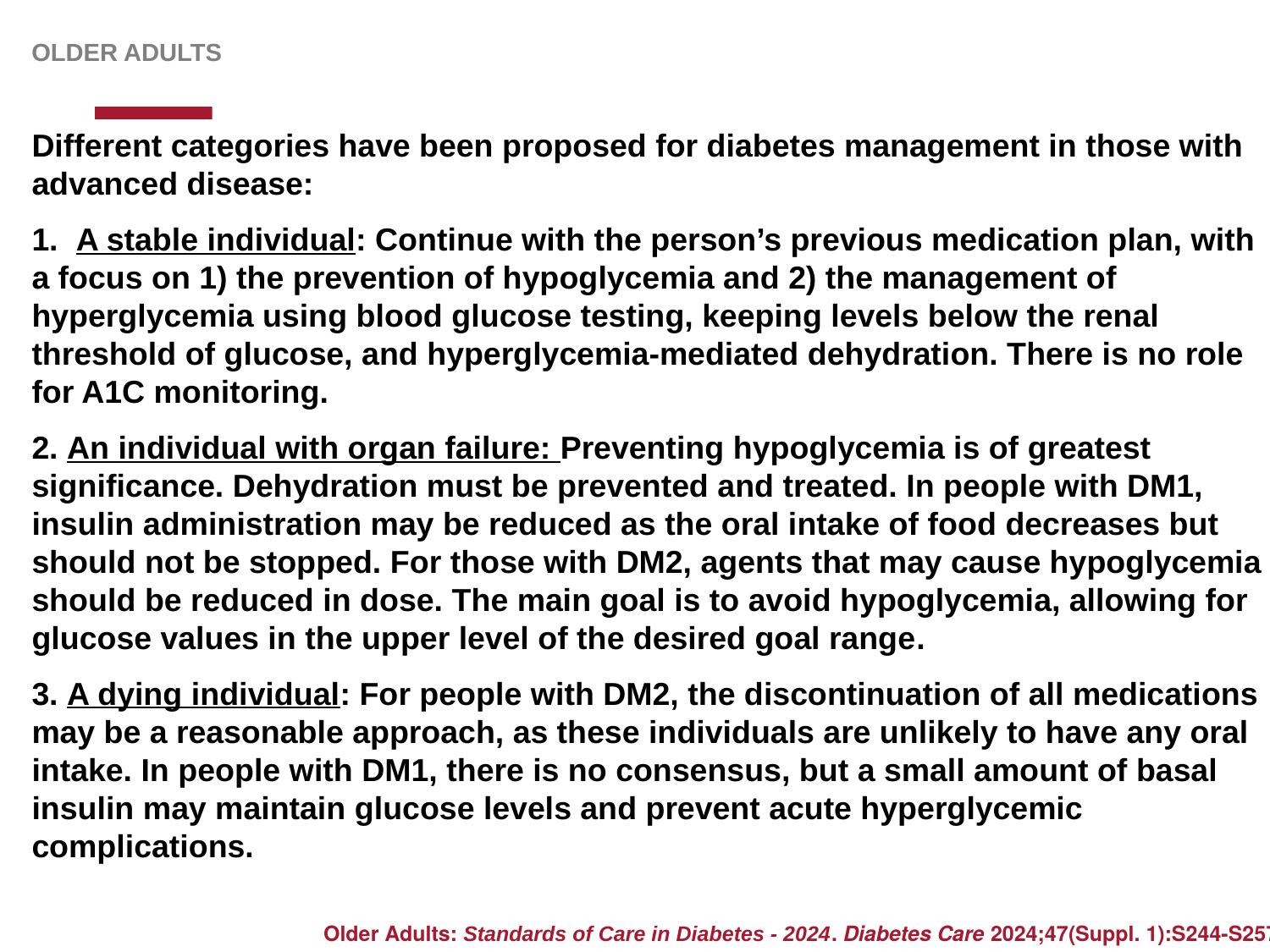

Older adults

Different categories have been proposed for diabetes management in those with advanced disease:
1.  A stable individual: Continue with the person’s previous medication plan, with a focus on 1) the prevention of hypoglycemia and 2) the management of hyperglycemia using blood glucose testing, keeping levels below the renal threshold of glucose, and hyperglycemia-mediated dehydration. There is no role for A1C monitoring.
2. An individual with organ failure: Preventing hypoglycemia is of greatest significance. Dehydration must be prevented and treated. In people with DM1, insulin administration may be reduced as the oral intake of food decreases but should not be stopped. For those with DM2, agents that may cause hypoglycemia should be reduced in dose. The main goal is to avoid hypoglycemia, allowing for glucose values in the upper level of the desired goal range.
3. A dying individual: For people with DM2, the discontinuation of all medications may be a reasonable approach, as these individuals are unlikely to have any oral intake. In people with DM1, there is no consensus, but a small amount of basal insulin may maintain glucose levels and prevent acute hyperglycemic complications.
Older Adults: Standards of Care in Diabetes - 2024. Diabetes Care 2024;47(Suppl. 1):S244-S257